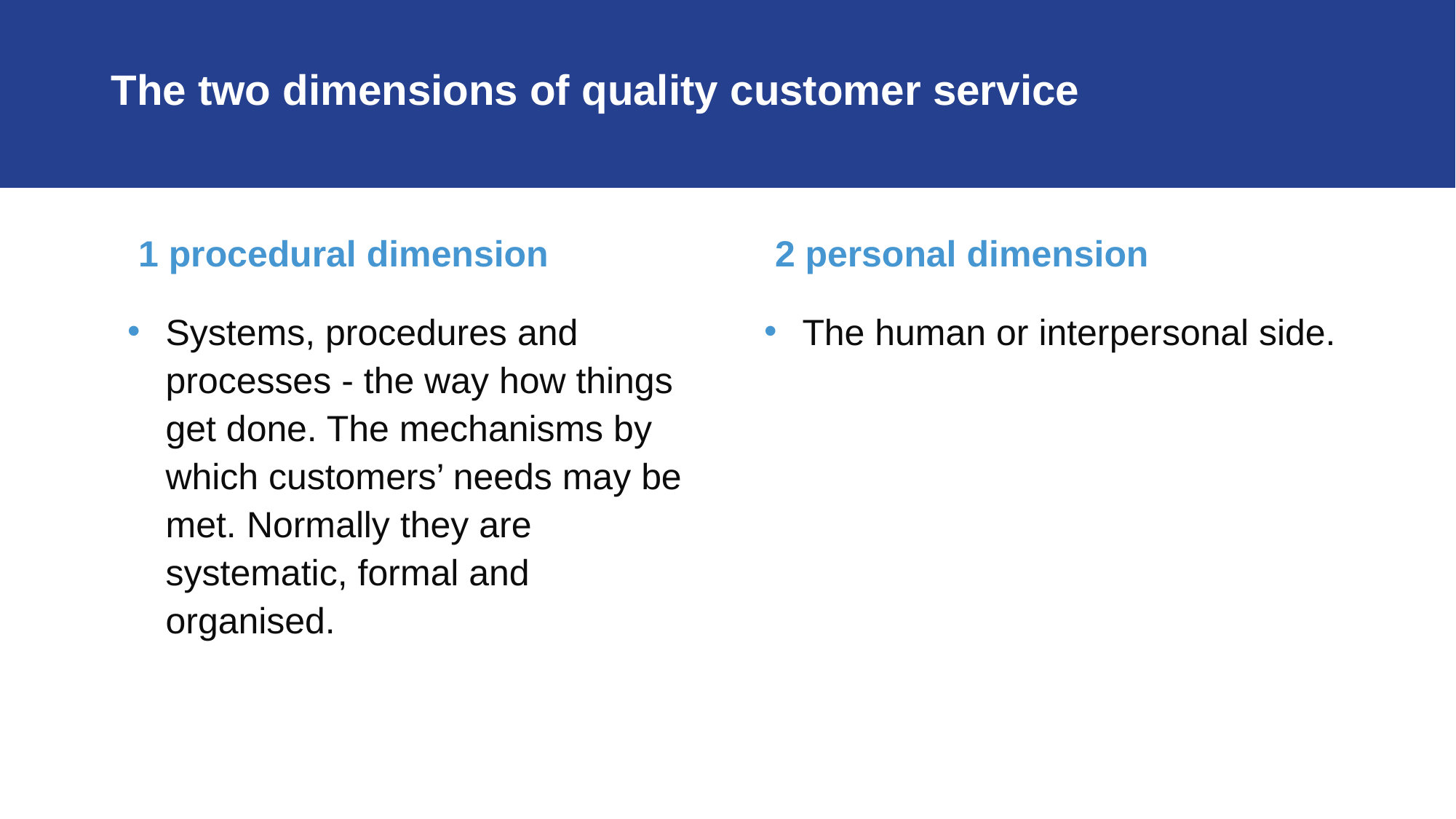

# The two dimensions of quality customer service
1 procedural dimension
2 personal dimension
Systems, procedures and processes - the way how things get done. The mechanisms by which customers’ needs may be met. Normally they are systematic, formal and organised.

The human or interpersonal side.